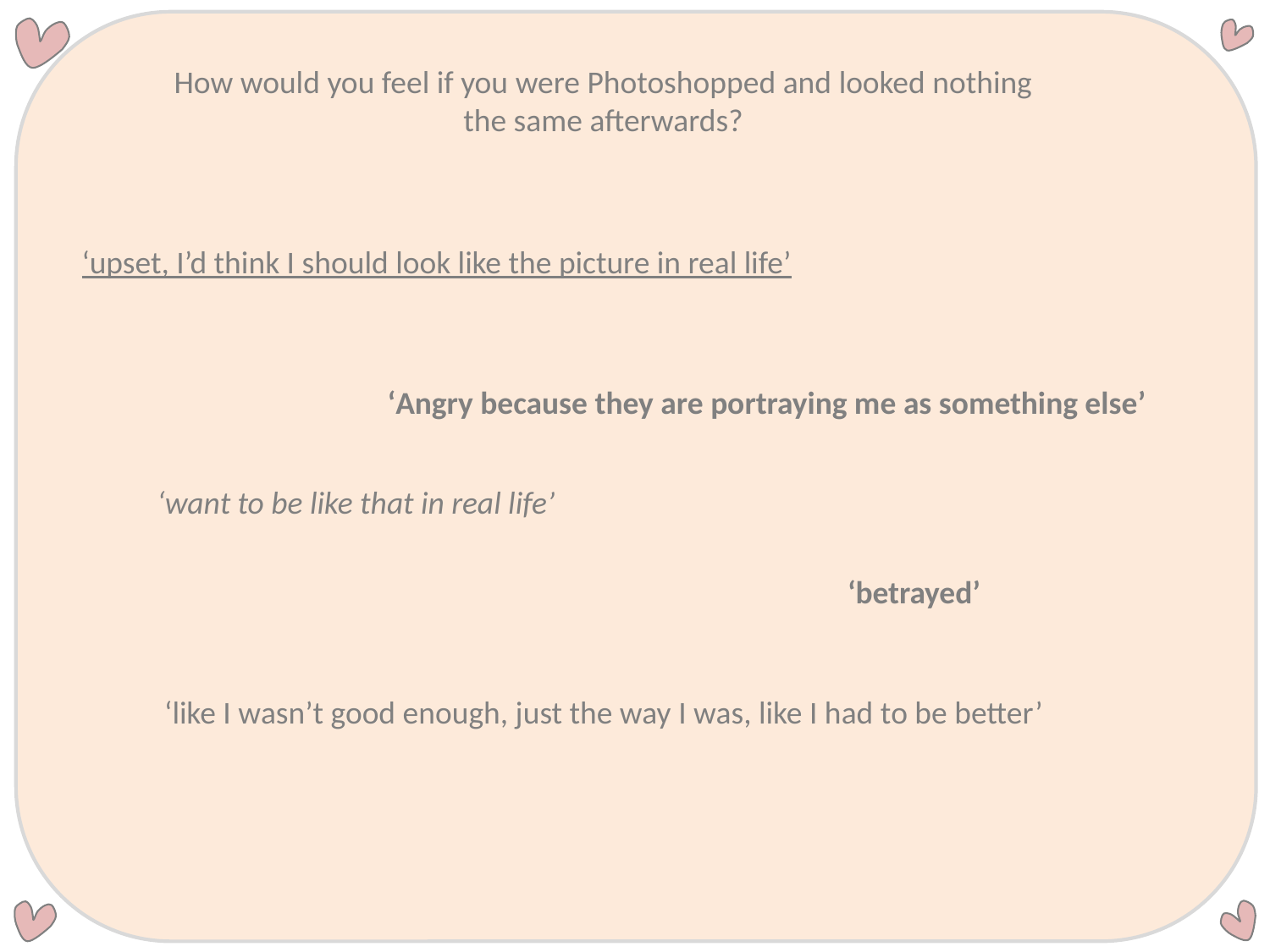

How would you feel if you were Photoshopped and looked nothing the same afterwards?
‘upset, I’d think I should look like the picture in real life’
‘Angry because they are portraying me as something else’
‘want to be like that in real life’
‘betrayed’
‘like I wasn’t good enough, just the way I was, like I had to be better’